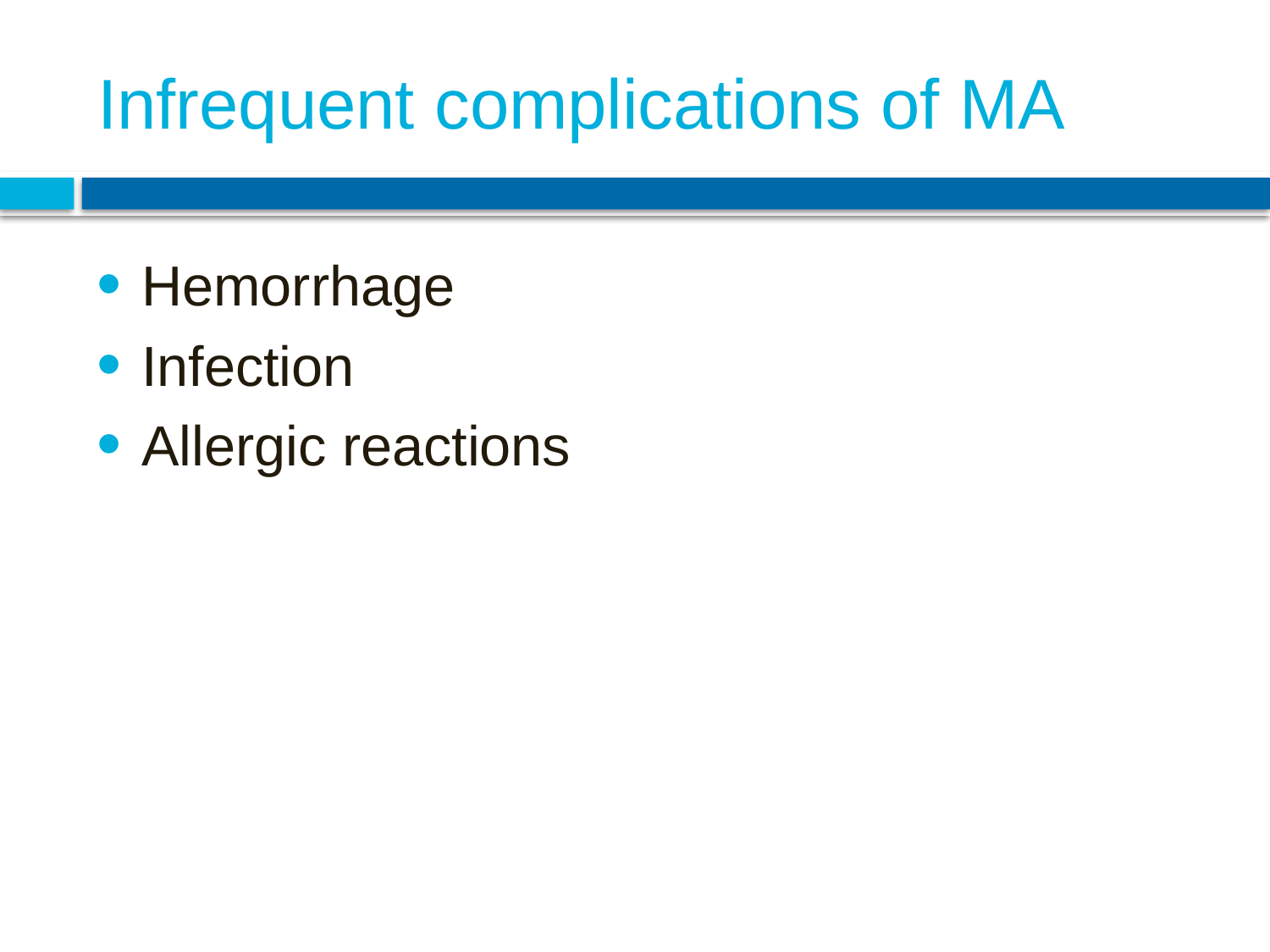

# Infrequent complications of MA
Hemorrhage
Infection
Allergic reactions